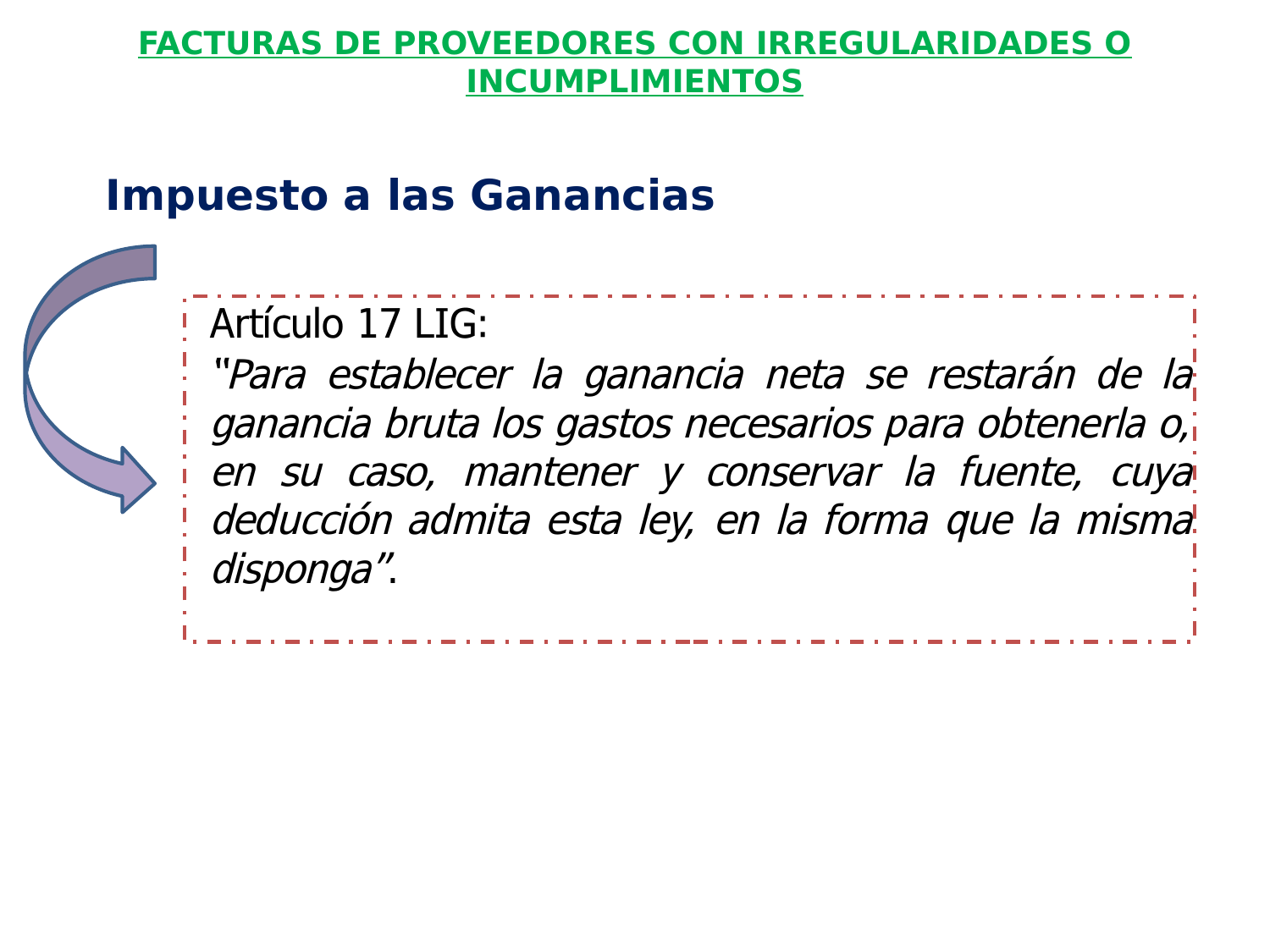

Facturas de Proveedores con Irregularidades o Incumplimientos
Impuesto a las Ganancias

Artículo 17 LIG:
“Para establecer la ganancia neta se restarán de la ganancia bruta los gastos necesarios para obtenerla o, en su caso, mantener y conservar la fuente, cuya deducción admita esta ley, en la forma que la misma disponga”.